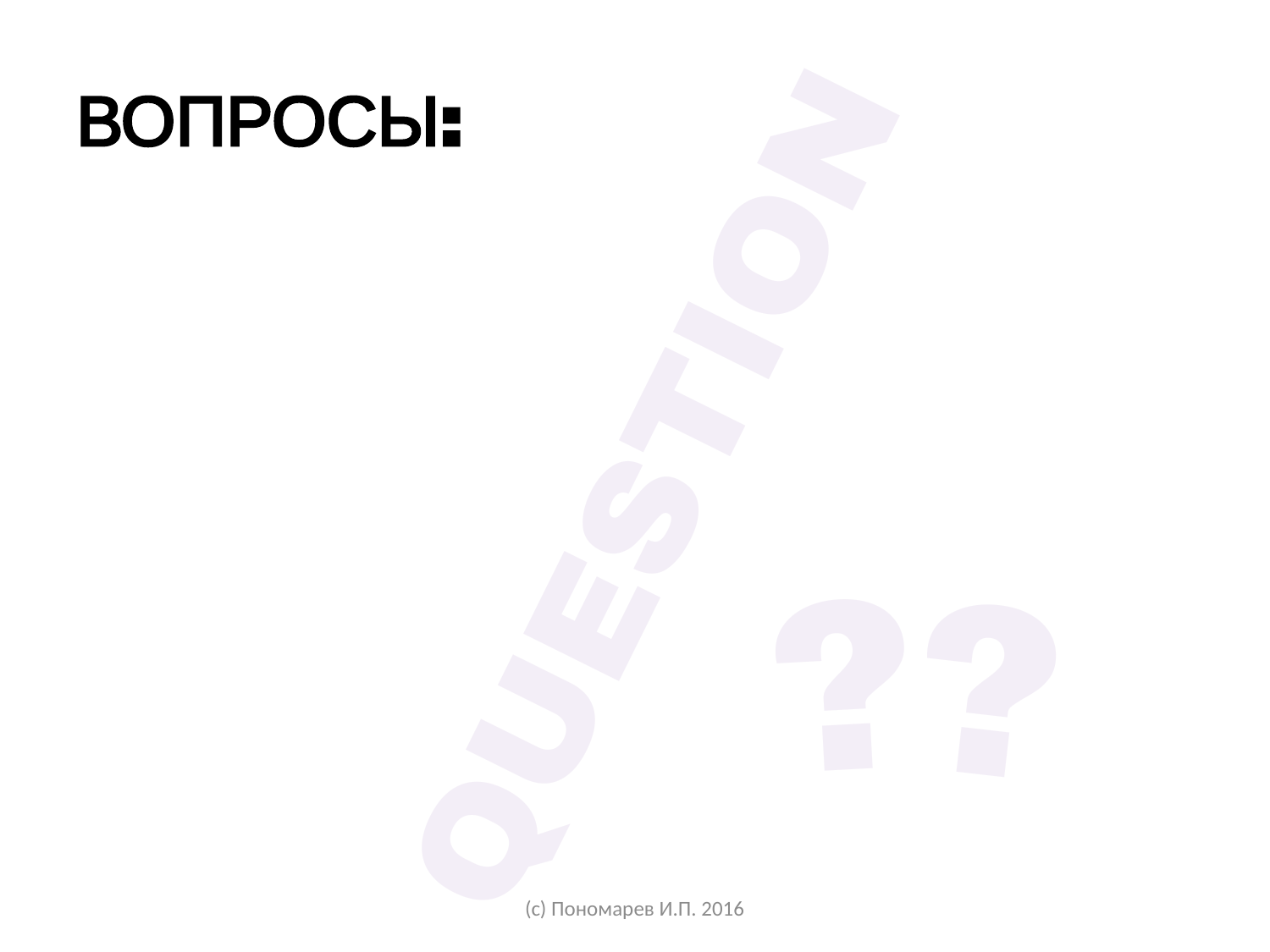

# ВОПРОСЫ:
question
?
?
(с) Пономарев И.П. 2016